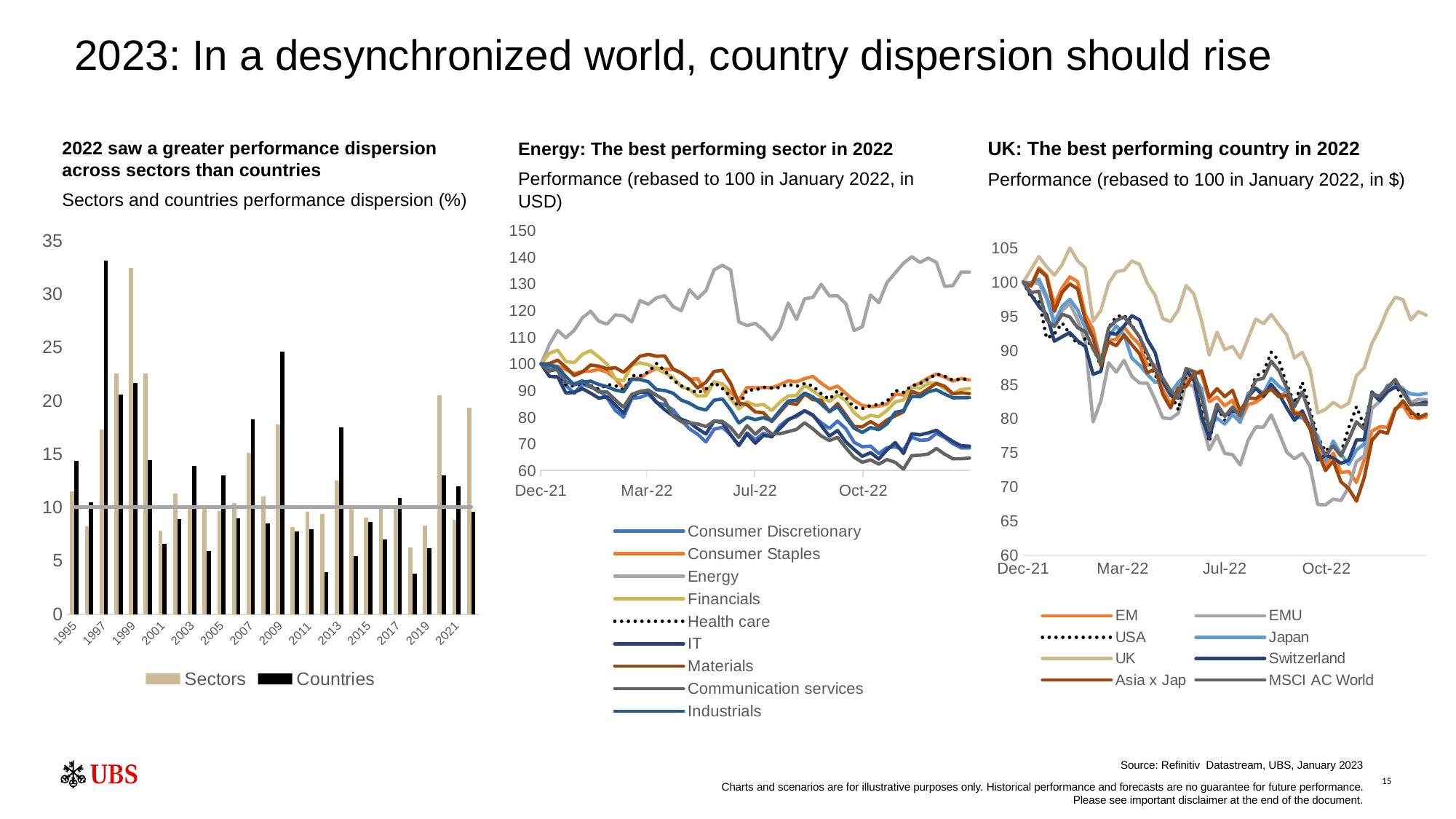

# 2023: In a desynchronized world, country dispersion should rise
2022 saw a greater performance dispersion across sectors than countries
Sectors and countries performance dispersion (%)
UK: The best performing country in 2022
Performance (rebased to 100 in January 2022, in $)
Energy: The best performing sector in 2022
Performance (rebased to 100 in January 2022, in USD)

### Chart

| Category | Consumer Discretionary | Consumer Staples | Energy | Financials | Health care | IT | Materials | Communication services | Industrials |
|---|---|---|---|---|---|---|---|---|---|
| 44561 | 100.0 | 100.0 | 100.0 | 100.0 | 100.0 | 100.0 | 100.0 | 100.0 | 100.0 |
| 44568 | 98.17 | 99.56 | 107.32 | 103.99 | 95.36 | 95.334 | 100.12 | 97.34 | 99.57 |
| 44575 | 97.63 | 99.11 | 112.6 | 105.18 | 94.92 | 95.167 | 101.44 | 98.09 | 98.78 |
| 44582 | 91.97 | 97.88 | 109.8 | 100.93 | 92.18 | 89.074 | 98.75 | 93.13 | 95.23 |
| 44589 | 89.0 | 96.33 | 112.59 | 100.49 | 91.61 | 89.34 | 95.64 | 92.5 | 92.17 |
| 44596 | 92.3 | 97.22 | 117.32 | 103.57 | 92.9 | 90.715 | 96.98 | 93.67 | 93.16 |
| 44603 | 91.35 | 97.27 | 119.74 | 104.98 | 91.93 | 89.063 | 99.58 | 91.63 | 93.55 |
| 44610 | 90.17 | 97.94 | 116.04 | 102.56 | 90.45 | 87.134 | 99.18 | 89.49 | 92.31 |
| 44617 | 87.24 | 96.91 | 114.93 | 99.93 | 92.28 | 87.657 | 98.18 | 89.47 | 91.47 |
| 44624 | 82.58 | 94.53 | 118.42 | 94.33 | 91.89 | 84.609 | 98.61 | 86.5 | 90.21 |
| 44631 | 80.04 | 90.64 | 118.03 | 93.68 | 90.18 | 81.496 | 96.87 | 83.76 | 89.53 |
| 44638 | 87.08 | 94.41 | 115.77 | 99.48 | 95.66 | 87.774 | 99.84 | 88.58 | 94.22 |
| 44645 | 87.43 | 94.76 | 123.8 | 100.41 | 95.57 | 89.424 | 102.91 | 89.67 | 94.14 |
| 44652 | 88.63 | 96.81 | 122.38 | 99.7 | 96.94 | 89.485 | 103.57 | 90.2 | 93.35 |
| 44659 | 85.5 | 98.36 | 124.81 | 98.27 | 100.14 | 85.648 | 102.91 | 88.26 | 90.36 |
| 44666 | 84.69 | 98.02 | 125.62 | 96.64 | 97.52 | 82.826 | 103.0 | 86.42 | 90.05 |
| 44673 | 82.81 | 97.96 | 121.55 | 94.98 | 93.96 | 80.569 | 98.1 | 80.49 | 89.05 |
| 44680 | 78.96 | 96.64 | 119.95 | 91.48 | 91.8 | 79.248 | 96.67 | 78.36 | 86.45 |
| 44687 | 75.65 | 94.22 | 127.84 | 90.39 | 90.37 | 78.064 | 94.42 | 77.86 | 85.27 |
| 44694 | 73.61 | 94.47 | 124.53 | 87.92 | 89.15 | 75.705 | 90.98 | 77.49 | 83.46 |
| 44701 | 70.73 | 89.22 | 127.47 | 88.07 | 90.51 | 73.706 | 93.12 | 76.49 | 82.7 |
| 44708 | 75.51 | 93.2 | 135.35 | 93.3 | 93.05 | 78.582 | 97.2 | 78.55 | 86.38 |
| 44715 | 76.24 | 92.47 | 137.0 | 92.31 | 90.76 | 78.042 | 97.61 | 78.47 | 86.86 |
| 44722 | 73.43 | 89.48 | 135.25 | 86.92 | 87.75 | 73.408 | 92.7 | 76.14 | 82.84 |
| 44729 | 69.48 | 86.34 | 115.75 | 83.14 | 83.9 | 69.374 | 85.36 | 72.43 | 77.84 |
| 44736 | 74.14 | 91.18 | 114.39 | 85.76 | 90.25 | 73.768 | 84.7 | 76.81 | 79.97 |
| 44743 | 71.5 | 91.05 | 115.23 | 84.44 | 90.19 | 70.258 | 82.02 | 73.62 | 79.11 |
| 44750 | 74.05 | 91.19 | 112.75 | 84.77 | 91.26 | 73.198 | 81.65 | 76.3 | 79.84 |
| 44757 | 72.52 | 91.06 | 109.08 | 82.51 | 90.95 | 72.757 | 78.36 | 73.74 | 78.71 |
| 44764 | 76.83 | 92.23 | 113.42 | 85.66 | 91.16 | 75.832 | 81.84 | 73.82 | 82.51 |
| 44771 | 79.24 | 93.65 | 122.86 | 87.97 | 92.37 | 78.96 | 85.44 | 74.59 | 86.08 |
| 44778 | 80.22 | 93.31 | 116.67 | 88.16 | 91.58 | 80.695 | 84.77 | 75.43 | 86.4 |
| 44785 | 82.41 | 94.49 | 124.46 | 91.96 | 92.66 | 82.443 | 88.76 | 77.92 | 89.07 |
| 44792 | 80.6 | 95.34 | 124.95 | 89.89 | 91.73 | 80.839 | 86.57 | 75.63 | 87.59 |
| 44799 | 77.97 | 92.81 | 129.89 | 87.73 | 88.84 | 76.886 | 86.36 | 72.96 | 84.98 |
| 44806 | 75.77 | 90.62 | 125.53 | 85.94 | 86.77 | 72.916 | 82.03 | 71.29 | 82.14 |
| 44813 | 78.54 | 91.67 | 125.55 | 88.32 | 89.9 | 75.03 | 85.11 | 72.44 | 84.0 |
| 44820 | 75.67 | 88.88 | 122.55 | 86.25 | 87.35 | 70.753 | 80.81 | 68.5 | 79.8 |
| 44827 | 70.61 | 86.32 | 112.55 | 81.71 | 83.66 | 67.938 | 76.49 | 64.98 | 75.86 |
| 44834 | 68.91 | 84.43 | 113.94 | 79.29 | 83.26 | 65.316 | 76.41 | 63.09 | 74.29 |
| 44841 | 69.17 | 83.95 | 125.88 | 80.71 | 84.41 | 66.716 | 78.39 | 64.01 | 76.13 |
| 44848 | 66.35 | 84.19 | 122.97 | 80.19 | 84.72 | 64.308 | 76.56 | 62.39 | 75.31 |
| 44855 | 68.57 | 85.0 | 130.56 | 82.6 | 85.93 | 67.76 | 78.99 | 64.14 | 77.53 |
| 44862 | 68.88 | 88.7 | 134.2 | 85.76 | 90.07 | 70.514 | 80.54 | 63.06 | 81.83 |
| 44869 | 67.79 | 88.35 | 137.79 | 86.52 | 89.34 | 66.384 | 82.05 | 60.51 | 82.49 |
| 44876 | 72.56 | 91.43 | 140.23 | 91.51 | 91.87 | 73.802 | 89.74 | 65.58 | 87.87 |
| 44883 | 71.33 | 92.86 | 138.08 | 90.81 | 92.56 | 73.394 | 88.58 | 65.75 | 87.66 |
| 44890 | 71.53 | 94.73 | 139.75 | 92.73 | 94.3 | 74.104 | 90.68 | 66.2 | 89.51 |
| 44897 | 73.93 | 96.24 | 138.08 | 92.7 | 96.22 | 75.136 | 92.72 | 68.27 | 90.28 |
| 44904 | 72.4 | 95.06 | 129.11 | 90.71 | 95.38 | 72.81 | 91.58 | 66.14 | 88.67 |
| 44911 | 70.04 | 93.56 | 129.39 | 88.8 | 93.89 | 70.875 | 88.76 | 64.41 | 87.27 |
| 44918 | 68.49 | 94.51 | 134.46 | 90.4 | 94.33 | 69.28 | 89.18 | 64.43 | 87.33 |
| 44925 | 68.45 | 93.99 | 134.49 | 90.77 | 94.29 | 69.138 | 88.87 | 64.67 | 87.37 |

### Chart

| Category | Sectors | Countries |  |  |
|---|---|---|---|---|
| 1995 | 11.474391003051496 | 14.381816271523467 | 10.084521965389012 | 10.041969859743784 |
| 1996 | 8.261422340669258 | 10.452388946859399 | 10.084521965389012 | 10.041969859743784 |
| 1997 | 17.331475893718498 | 33.112987688259985 | 10.084521965389012 | 10.041969859743784 |
| 1998 | 22.58022315132506 | 20.568622898205202 | 10.084521965389012 | 10.041969859743784 |
| 1999 | 32.469852125821696 | 21.639534454987043 | 10.084521965389012 | 10.041969859743784 |
| 2000 | 22.589289082539658 | 14.445108598093483 | 10.084521965389012 | 10.041969859743784 |
| 2001 | 7.813806688396914 | 6.579399321258091 | 10.084521965389012 | 10.041969859743784 |
| 2002 | 11.272472789942764 | 8.917142443470489 | 10.084521965389012 | 10.041969859743784 |
| 2003 | 10.080479852395195 | 13.904200670506532 | 10.084521965389012 | 10.041969859743784 |
| 2004 | 9.858537275792074 | 5.933976647842731 | 10.084521965389012 | 10.041969859743784 |
| 2005 | 9.643109789802345 | 12.990408065733954 | 10.084521965389012 | 10.041969859743784 |
| 2006 | 10.403301355382775 | 8.971342230163462 | 10.084521965389012 | 10.041969859743784 |
| 2007 | 15.157447213108867 | 18.267836176010867 | 10.084521965389012 | 10.041969859743784 |
| 2008 | 11.030028112549685 | 8.48773897938331 | 10.084521965389012 | 10.041969859743784 |
| 2009 | 17.78283137237099 | 24.628373079713803 | 10.084521965389012 | 10.041969859743784 |
| 2010 | 8.197633900317602 | 7.776355691407494 | 10.084521965389012 | 10.041969859743784 |
| 2011 | 9.620908776768912 | 7.985802061873846 | 10.084521965389012 | 10.041969859743784 |
| 2012 | 9.415729789704422 | 3.9500698999240145 | 10.084521965389012 | 10.041969859743784 |
| 2013 | 12.537356398887578 | 17.52061266816481 | 10.084521965389012 | 10.041969859743784 |
| 2014 | 9.985949633906086 | 5.408490256729955 | 10.084521965389012 | 10.041969859743784 |
| 2015 | 9.058446732194213 | 8.630663767719641 | 10.084521965389012 | 10.041969859743784 |
| 2016 | 10.088564078382829 | 7.01483268815851 | 10.084521965389012 | 10.041969859743784 |
| 2017 | 9.876497701844793 | 10.86198602926739 | 10.084521965389012 | 10.041969859743784 |
| 2018 | 6.230649983603783 | 3.8017376478206835 | 10.084521965389012 | 10.041969859743784 |
| 2019 | 8.279182175245879 | 6.155556740516188 | 10.084521965389012 | 10.041969859743784 |
| 2020 | 20.54551162176304 | 13.008902209503635 | 10.084521965389012 | 10.041969859743784 |
| 2021 | 8.81698005297423 | 11.967721348187263 | 10.084521965389012 | 10.041969859743784 |
| 2022 | 19.327462969002987 | 9.631550772628168 | 10.084521965389012 | 10.041969859743784 |

### Chart

| Category | EM | EMU | USA | Japan | UK | Switzerland | Asia x Jap | MSCI AC World |
|---|---|---|---|---|---|---|---|---|
| 44561 | 100.0 | 100.0 | 100.0 | 100.0 | 100.0 | 100.0 | 100.0 | 100.0 |
| 44568 | 99.529 | 99.895 | 97.765 | 99.903 | 101.88 | 98.121 | 99.44 | 98.487 |
| 44575 | 102.094 | 99.879 | 97.395 | 100.438 | 103.751 | 96.472 | 101.846 | 98.663 |
| 44582 | 101.032 | 97.585 | 91.771 | 97.976 | 102.264 | 95.268 | 100.823 | 94.481 |
| 44589 | 96.726 | 93.897 | 92.402 | 94.077 | 101.025 | 91.349 | 95.709 | 93.481 |
| 44596 | 99.174 | 95.813 | 94.015 | 96.448 | 102.553 | 91.996 | 98.502 | 95.307 |
| 44603 | 100.766 | 96.85 | 92.413 | 97.472 | 105.038 | 92.61 | 99.746 | 94.895 |
| 44610 | 100.091 | 94.541 | 90.867 | 95.957 | 103.134 | 91.403 | 99.022 | 93.335 |
| 44617 | 95.242 | 91.218 | 91.713 | 93.226 | 102.066 | 90.577 | 94.414 | 92.739 |
| 44624 | 93.066 | 79.504 | 90.389 | 92.085 | 94.288 | 86.497 | 91.825 | 90.219 |
| 44631 | 88.343 | 82.589 | 87.701 | 88.062 | 95.854 | 86.916 | 87.77 | 88.183 |
| 44638 | 91.444 | 88.176 | 93.342 | 91.991 | 99.819 | 92.574 | 91.261 | 93.277 |
| 44645 | 91.651 | 86.817 | 94.956 | 93.597 | 101.533 | 92.356 | 90.676 | 94.393 |
| 44652 | 93.409 | 88.54 | 95.151 | 92.278 | 101.724 | 93.578 | 92.261 | 94.891 |
| 44659 | 91.985 | 86.178 | 93.767 | 88.867 | 103.099 | 95.085 | 90.848 | 93.534 |
| 44666 | 90.855 | 85.217 | 91.84 | 87.832 | 102.606 | 94.456 | 89.492 | 91.986 |
| 44673 | 87.835 | 85.2 | 89.146 | 86.49 | 99.836 | 91.59 | 86.709 | 89.541 |
| 44680 | 87.913 | 82.789 | 86.2 | 85.318 | 98.07 | 89.678 | 87.3 | 87.194 |
| 44687 | 84.293 | 80.097 | 85.821 | 85.528 | 94.651 | 85.494 | 83.56 | 85.924 |
| 44694 | 82.101 | 79.977 | 83.789 | 83.747 | 94.215 | 83.435 | 81.559 | 84.06 |
| 44701 | 84.674 | 80.795 | 81.256 | 85.323 | 95.936 | 82.985 | 84.459 | 83.145 |
| 44708 | 85.449 | 85.186 | 86.601 | 86.451 | 99.503 | 87.114 | 84.7 | 87.344 |
| 44715 | 86.974 | 84.698 | 85.627 | 86.2 | 98.295 | 85.727 | 86.488 | 86.9 |
| 44722 | 86.519 | 79.546 | 81.28 | 84.339 | 94.337 | 80.254 | 86.99 | 83.061 |
| 44729 | 82.493 | 75.434 | 76.576 | 78.764 | 89.312 | 77.125 | 83.119 | 78.31 |
| 44736 | 83.163 | 77.552 | 81.657 | 80.074 | 92.656 | 81.449 | 84.383 | 82.106 |
| 44743 | 81.887 | 74.894 | 79.762 | 79.192 | 90.111 | 80.453 | 83.228 | 80.34 |
| 44750 | 82.693 | 74.727 | 81.441 | 80.613 | 90.594 | 81.173 | 84.157 | 81.673 |
| 44757 | 79.653 | 73.211 | 80.608 | 79.436 | 88.874 | 80.726 | 81.085 | 80.366 |
| 44764 | 82.046 | 76.778 | 82.755 | 83.671 | 91.711 | 83.183 | 83.062 | 82.93 |
| 44771 | 82.392 | 78.769 | 86.25 | 84.454 | 94.572 | 84.463 | 82.912 | 85.647 |
| 44778 | 83.194 | 78.758 | 86.811 | 83.721 | 93.915 | 83.27 | 83.748 | 85.916 |
| 44785 | 84.577 | 80.534 | 89.732 | 85.901 | 95.264 | 85.0 | 84.287 | 88.416 |
| 44792 | 83.335 | 77.909 | 88.501 | 84.731 | 93.735 | 83.598 | 83.193 | 87.014 |
| 44799 | 83.79 | 75.076 | 85.006 | 83.874 | 92.254 | 81.568 | 83.422 | 84.493 |
| 44806 | 80.937 | 74.118 | 82.19 | 80.083 | 88.881 | 79.747 | 80.725 | 81.736 |
| 44813 | 80.834 | 74.892 | 85.337 | 80.17 | 89.72 | 81.147 | 80.618 | 83.912 |
| 44820 | 78.721 | 73.035 | 81.255 | 78.677 | 87.225 | 78.654 | 78.484 | 80.533 |
| 44827 | 75.56 | 67.392 | 77.363 | 77.462 | 80.835 | 73.934 | 75.145 | 76.544 |
| 44834 | 73.106 | 67.356 | 75.186 | 73.893 | 81.354 | 74.631 | 72.377 | 74.662 |
| 44841 | 74.95 | 68.196 | 76.395 | 76.717 | 82.375 | 74.221 | 73.801 | 75.988 |
| 44848 | 72.094 | 67.986 | 75.044 | 74.78 | 81.634 | 73.434 | 70.73 | 74.528 |
| 44855 | 72.243 | 69.963 | 78.641 | 73.282 | 82.241 | 73.929 | 69.719 | 76.947 |
| 44862 | 70.627 | 73.704 | 81.757 | 75.409 | 86.299 | 76.869 | 67.892 | 79.528 |
| 44869 | 73.934 | 74.527 | 78.957 | 76.264 | 87.442 | 76.864 | 71.338 | 78.427 |
| 44876 | 78.181 | 81.504 | 83.764 | 83.716 | 91.047 | 83.911 | 76.81 | 83.598 |
| 44883 | 78.803 | 82.515 | 83.128 | 82.544 | 93.235 | 82.645 | 78.144 | 83.296 |
| 44890 | 78.736 | 83.85 | 84.384 | 84.919 | 95.971 | 83.993 | 77.84 | 84.563 |
| 44897 | 81.499 | 84.805 | 85.433 | 84.68 | 97.786 | 84.612 | 81.254 | 85.736 |
| 44904 | 81.895 | 84.499 | 82.498 | 84.248 | 97.433 | 84.159 | 82.604 | 83.841 |
| 44911 | 80.186 | 82.362 | 80.808 | 83.623 | 94.482 | 82.001 | 81.033 | 82.079 |
| 44918 | 79.995 | 82.808 | 80.619 | 83.507 | 95.675 | 82.181 | 80.115 | 82.051 |
| 44925 | 80.264 | 82.792 | 80.539 | 83.694 | 95.169 | 82.404 | 80.645 | 82.039 |
Source: Refinitiv  Datastream, UBS, January 2023
Charts and scenarios are for illustrative purposes only. Historical performance and forecasts are no guarantee for future performance.
Please see important disclaimer at the end of the document.